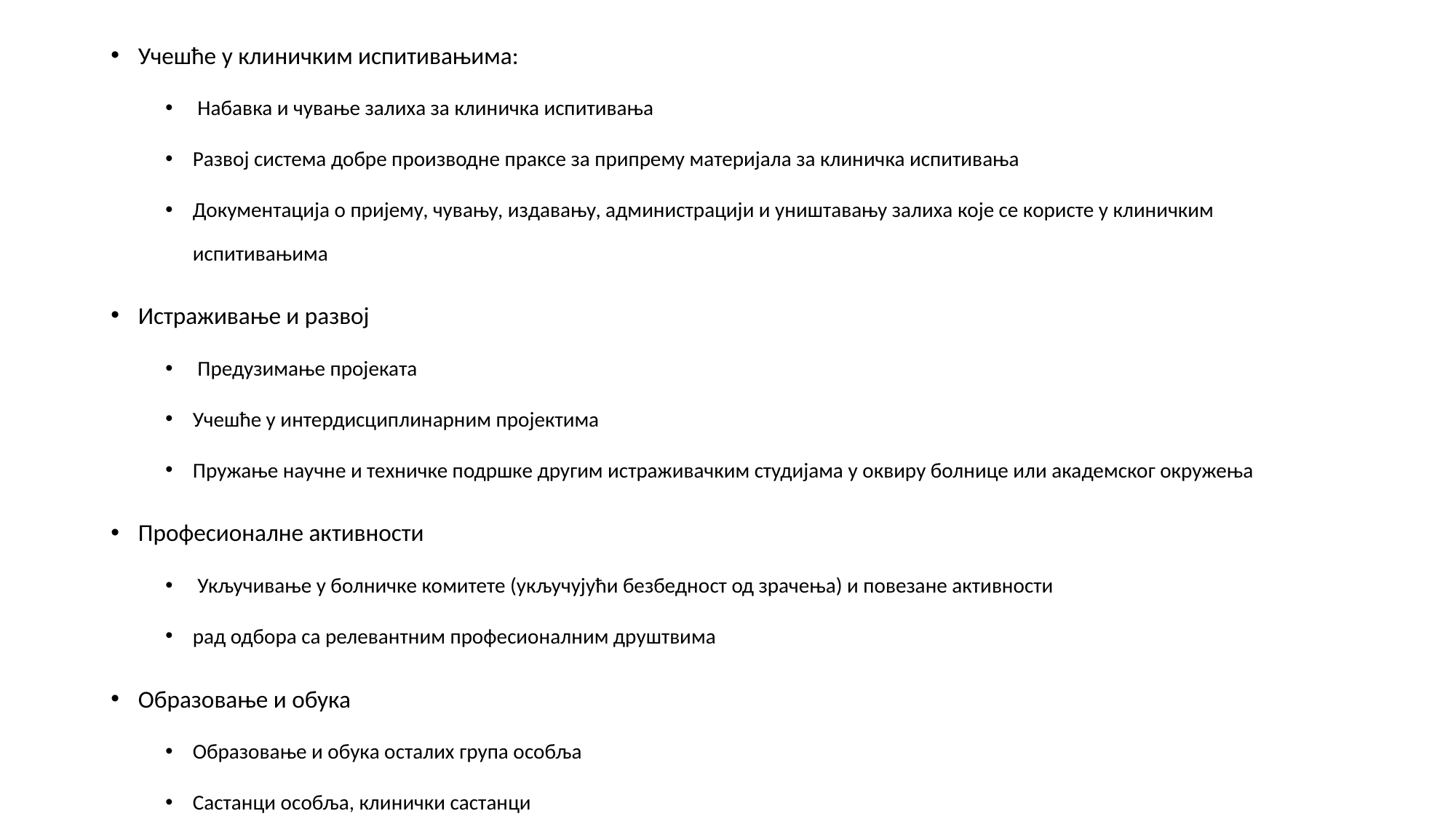

Учешће у клиничким испитивањима:
 Набавка и чување залиха за клиничка испитивања
Развој система добре производне праксе за припрему материјала за клиничка испитивања
Документација о пријему, чувању, издавању, администрацији и уништавању залиха које се користе у клиничким испитивањима
Истраживање и развој
 Предузимање пројеката
Учешће у интердисциплинарним пројектима
Пружање научне и техничке подршке другим истраживачким студијама у оквиру болнице или академског окружења
Професионалне активности
 Укључивање у болничке комитете (укључујући безбедност од зрачења) и повезане активности
рад одбора са релевантним професионалним друштвима
Образовање и обука
Образовање и обука осталих група особља
Састанци особља, клинички састанци